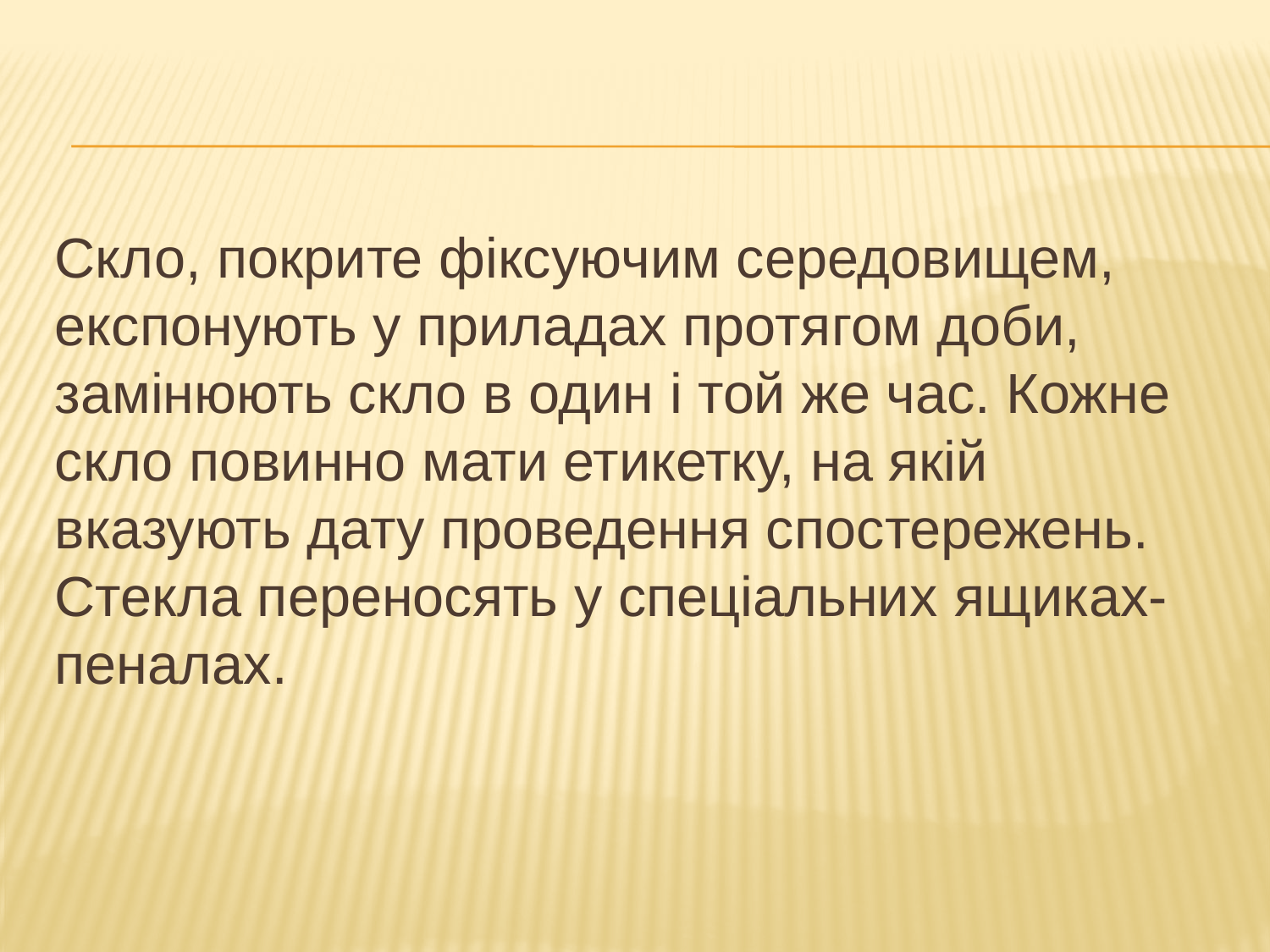

#
Скло, покрите фіксуючим середовищем, експонують у приладах протягом доби, замінюють скло в один і той же час. Кожне скло повинно мати етикетку, на якій вказують дату проведення спостережень. Стекла переносять у спеціальних ящиках-пеналах.